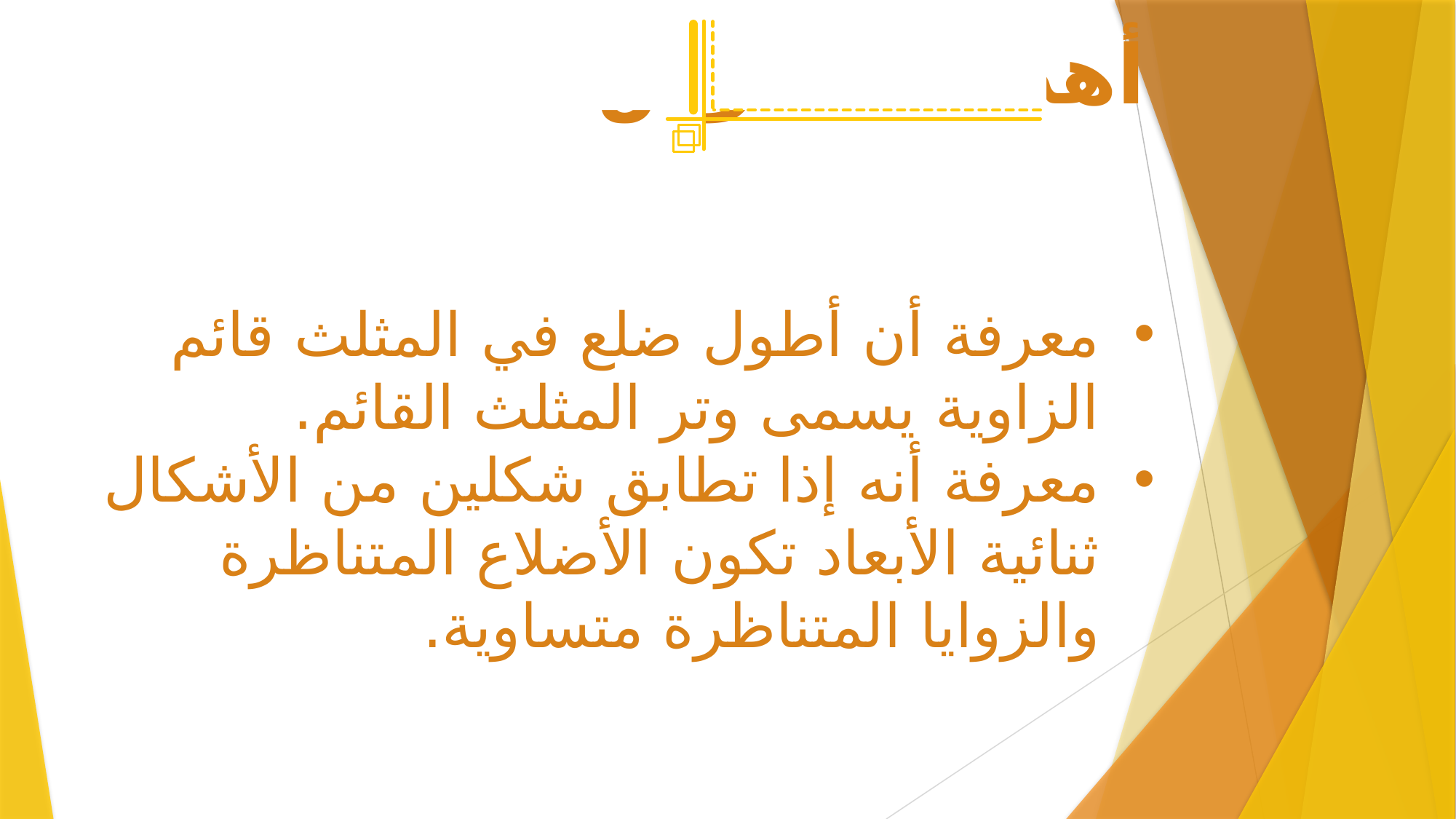

أهداف الدرس

معرفة أن أطول ضلع في المثلث قائم الزاوية يسمى وتر المثلث القائم.
معرفة أنه إذا تطابق شكلين من الأشكال ثنائية الأبعاد تكون الأضلاع المتناظرة والزوايا المتناظرة متساوية.